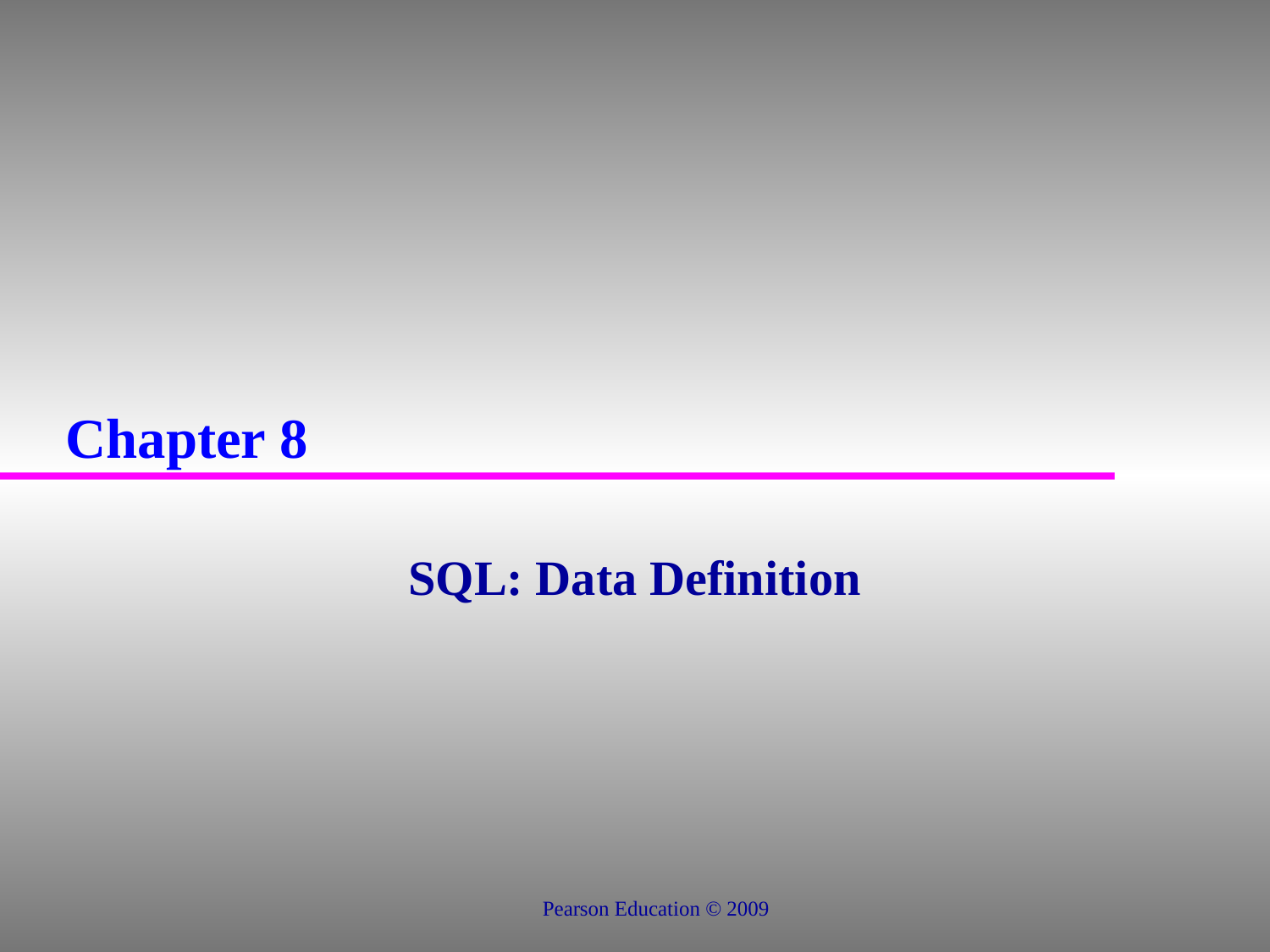

# Chapter 8
SQL: Data Definition
Pearson Education © 2009